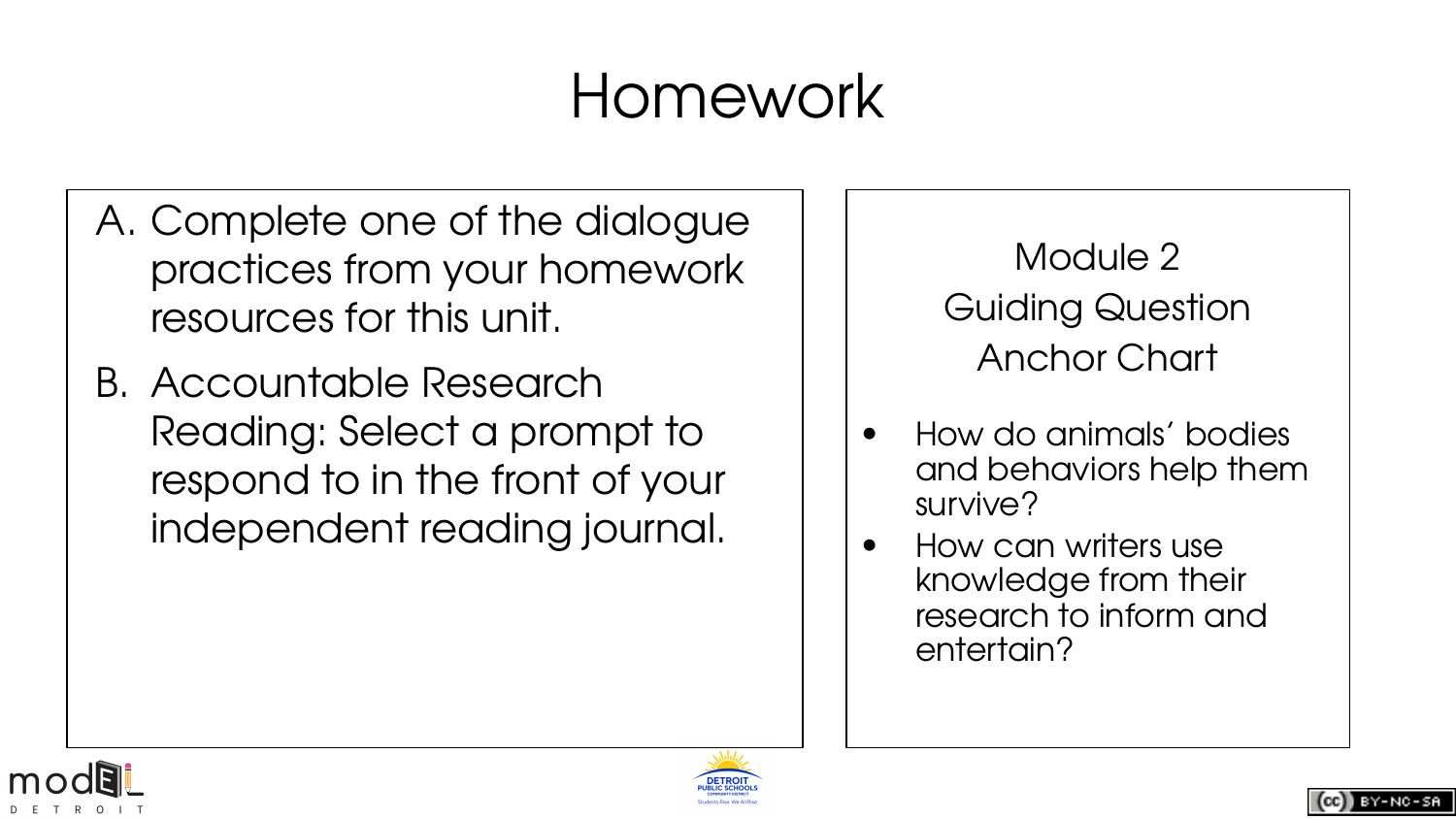

# Homework

Module 2
Guiding Question
Anchor Chart

How do animals’ bodies and behaviors help them survive?
How can writers use knowledge from their research to inform and entertain?

Complete one of the dialogue practices from your homework resources for this unit.
Accountable Research Reading: Select a prompt to respond to in the front of your independent reading journal.